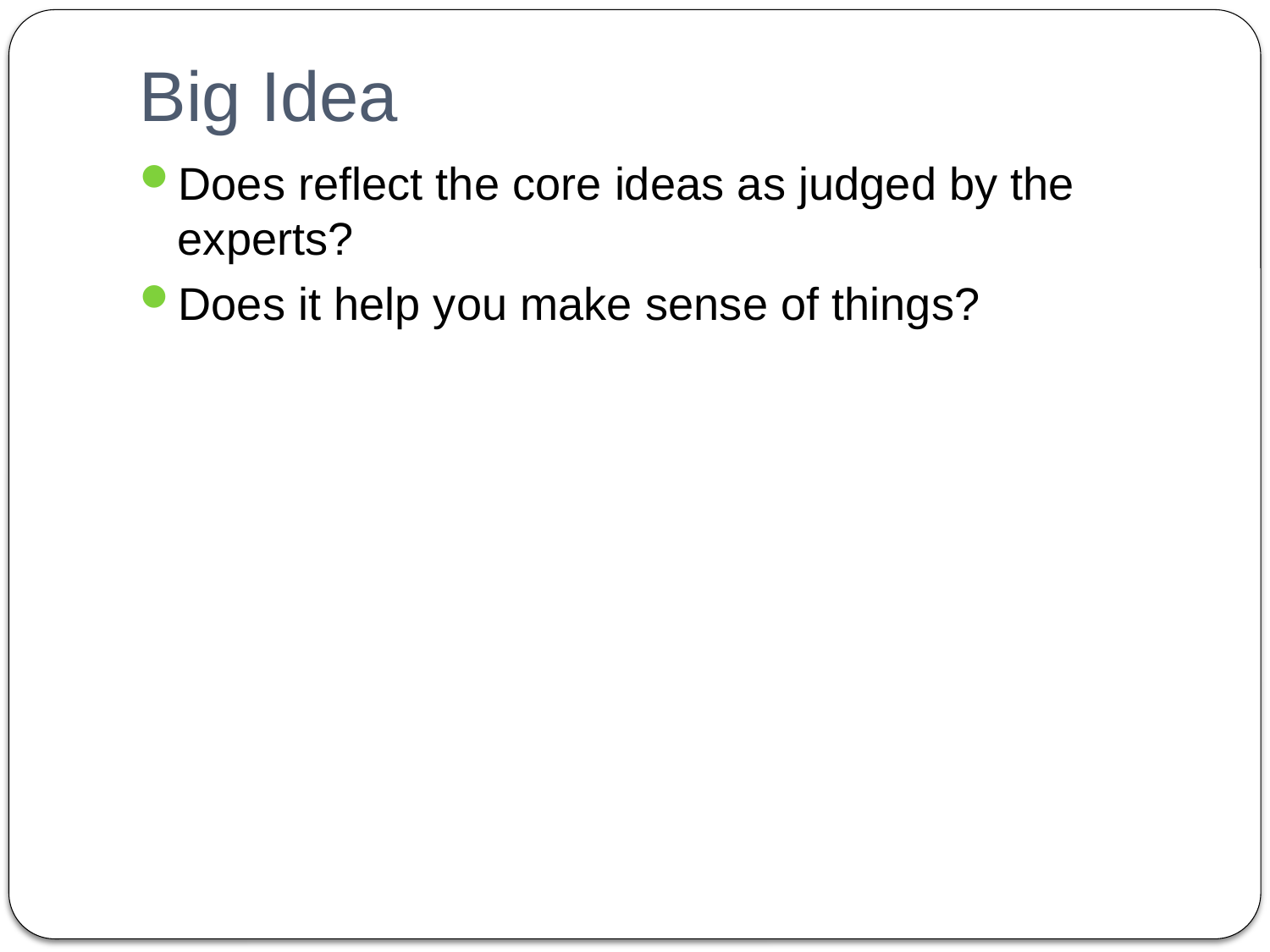

# Big Idea
Does reflect the core ideas as judged by the experts?
Does it help you make sense of things?